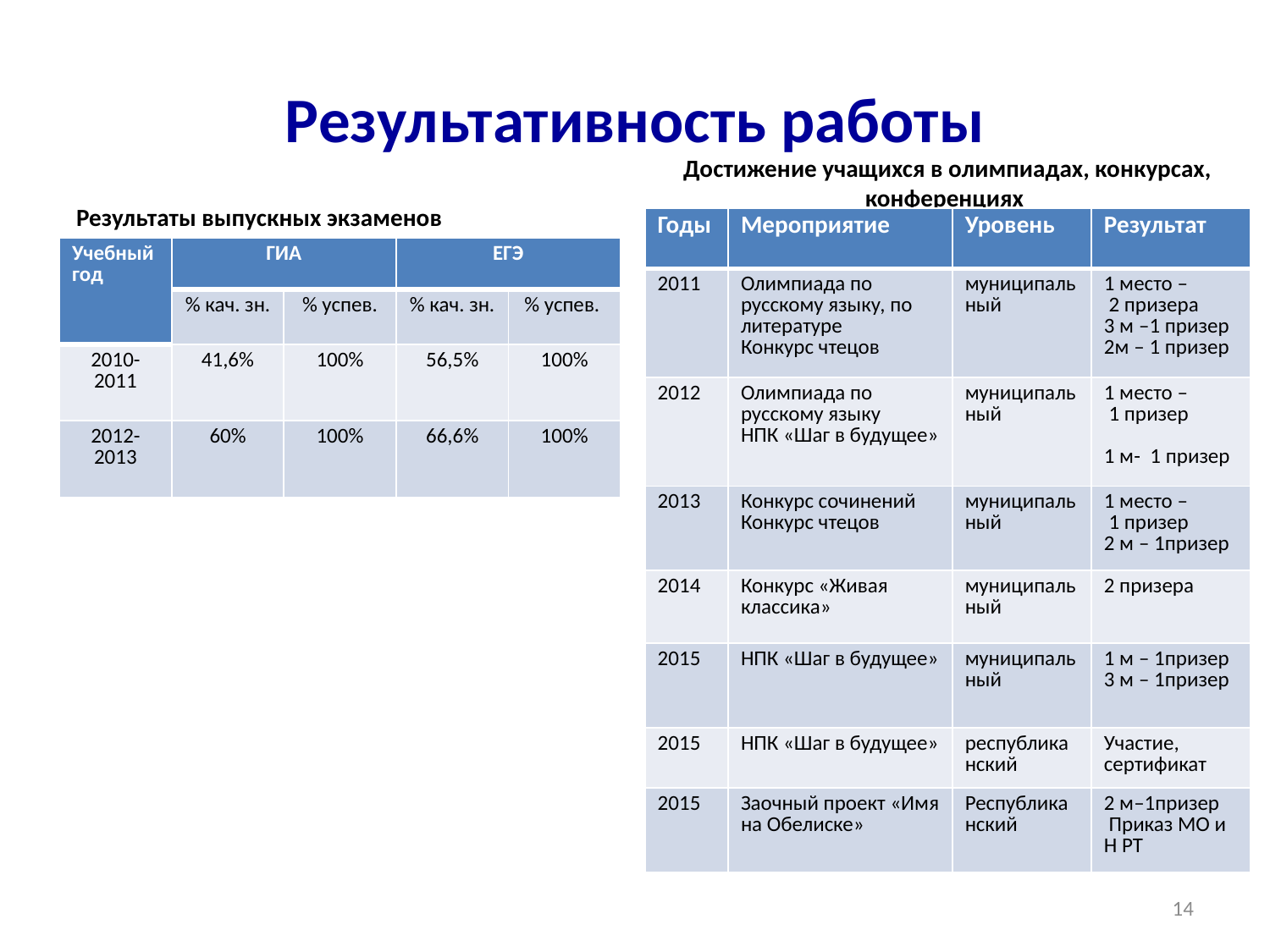

# Результативность работы
Достижение учащихся в олимпиадах, конкурсах, конференциях
Результаты выпускных экзаменов
| Годы | Мероприятие | Уровень | Результат |
| --- | --- | --- | --- |
| 2011 | Олимпиада по русскому языку, по литературе Конкурс чтецов | муниципальный | 1 место – 2 призера 3 м –1 призер 2м – 1 призер |
| 2012 | Олимпиада по русскому языку НПК «Шаг в будущее» | муниципальный | 1 место – 1 призер 1 м- 1 призер |
| 2013 | Конкурс сочинений Конкурс чтецов | муниципальный | 1 место – 1 призер 2 м – 1призер |
| 2014 | Конкурс «Живая классика» | муниципальный | 2 призера |
| 2015 | НПК «Шаг в будущее» | муниципальный | 1 м – 1призер 3 м – 1призер |
| 2015 | НПК «Шаг в будущее» | республиканский | Участие, сертификат |
| 2015 | Заочный проект «Имя на Обелиске» | Республиканский | 2 м–1призер Приказ МО и Н РТ |
| Учебный год | ГИА |  | ЕГЭ |  |
| --- | --- | --- | --- | --- |
|  | % кач. зн. | % успев. | % кач. зн. | % успев. |
| 2010-2011 | 41,6% | 100% | 56,5% | 100% |
| 2012-2013 | 60% | 100% | 66,6% | 100% |
14